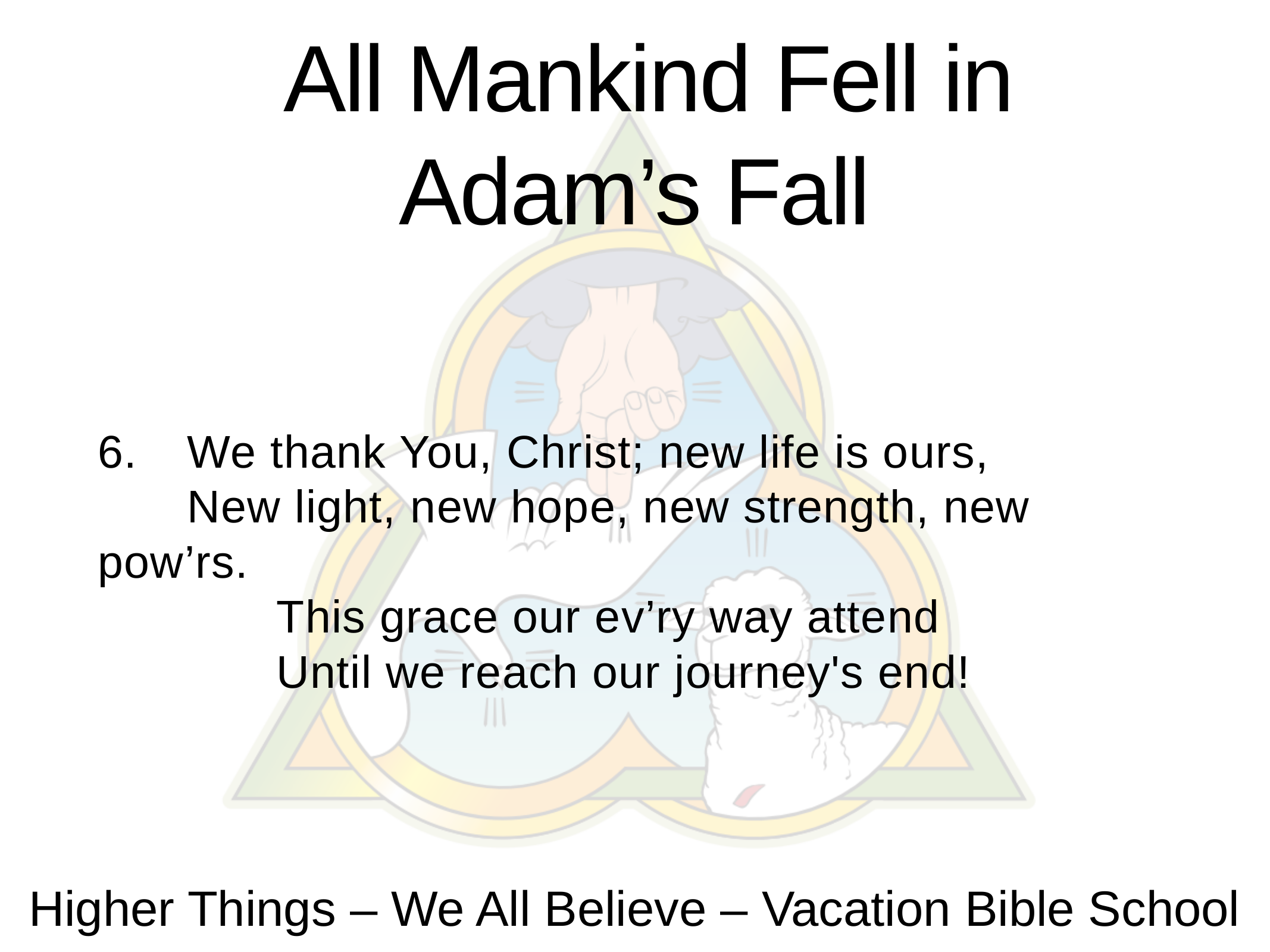

# All Mankind Fell in Adam’s Fall
6.	We thank You, Christ; new life is ours,
	New light, new hope, new strength, new pow’rs.
		This grace our ev’ry way attend
		Until we reach our journey's end!